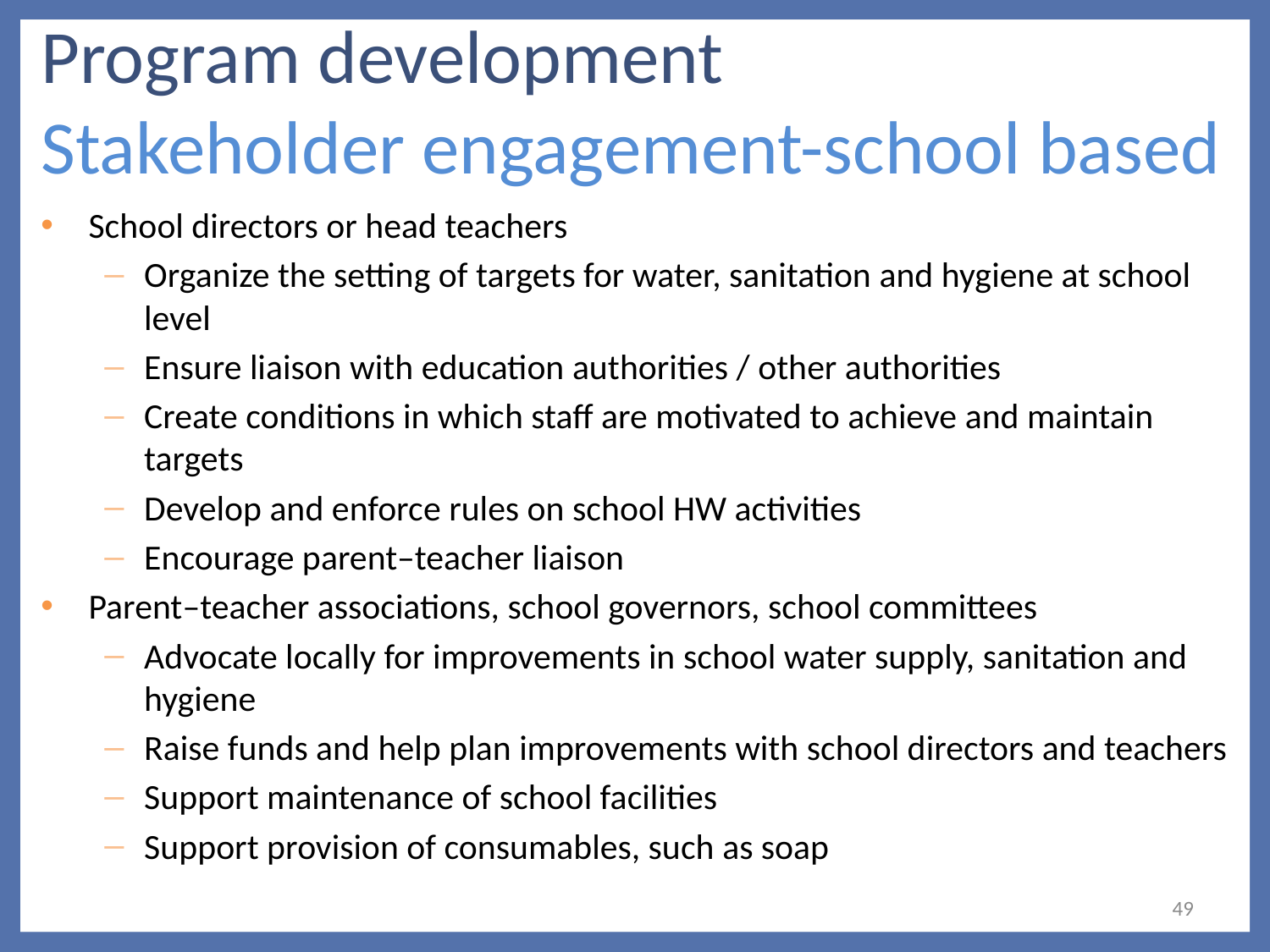

# Program development Stakeholder engagement-school based
School directors or head teachers
Organize the setting of targets for water, sanitation and hygiene at school level
Ensure liaison with education authorities / other authorities
Create conditions in which staff are motivated to achieve and maintain targets
Develop and enforce rules on school HW activities
Encourage parent–teacher liaison
Parent–teacher associations, school governors, school committees
Advocate locally for improvements in school water supply, sanitation and hygiene
Raise funds and help plan improvements with school directors and teachers
Support maintenance of school facilities
Support provision of consumables, such as soap
49